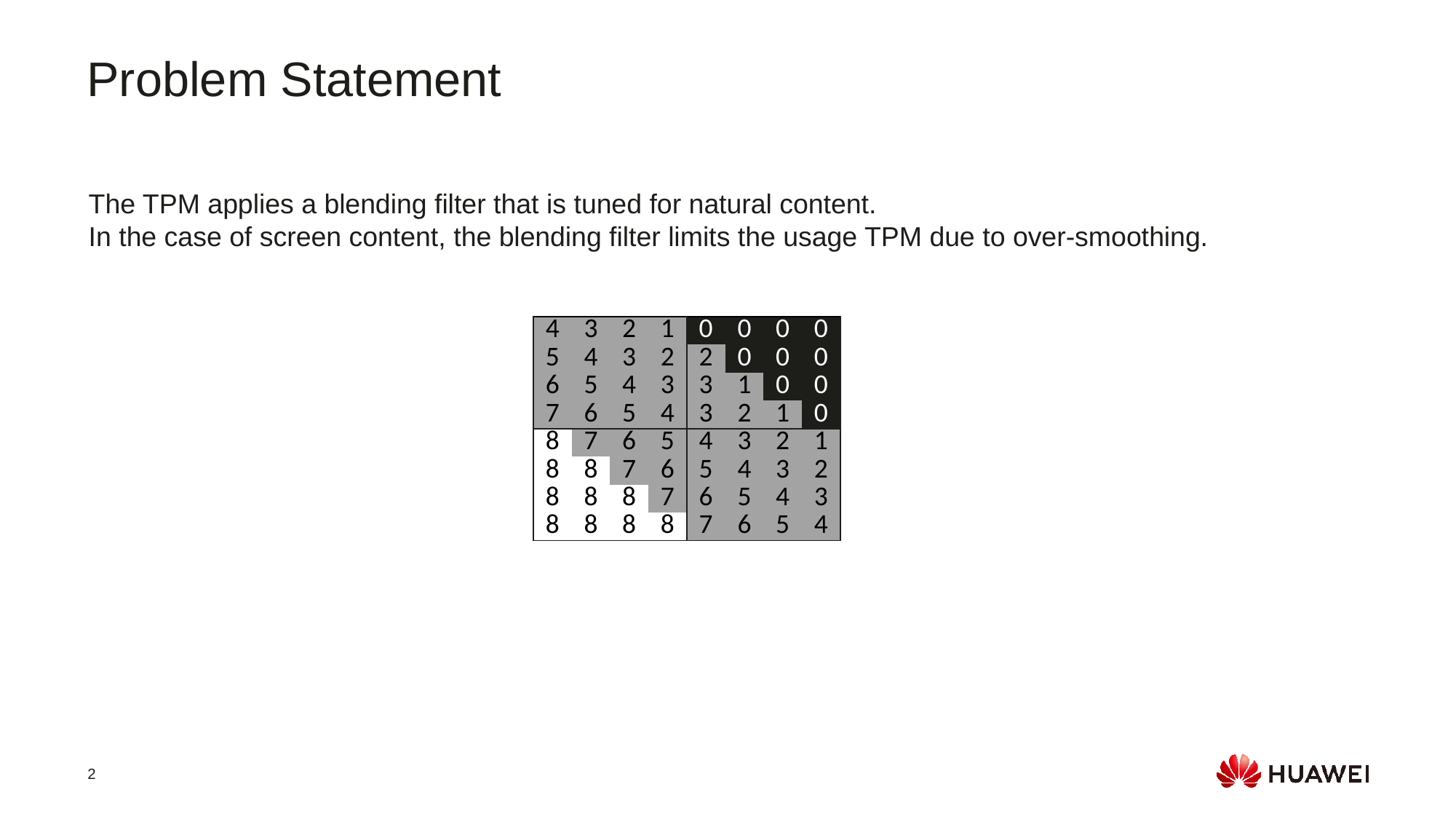

Problem Statement
The TPM applies a blending filter that is tuned for natural content.
In the case of screen content, the blending filter limits the usage TPM due to over-smoothing.
| 4 | 3 | 2 | 1 | 0 | 0 | 0 | 0 |
| --- | --- | --- | --- | --- | --- | --- | --- |
| 5 | 4 | 3 | 2 | 2 | 0 | 0 | 0 |
| 6 | 5 | 4 | 3 | 3 | 1 | 0 | 0 |
| 7 | 6 | 5 | 4 | 3 | 2 | 1 | 0 |
| 8 | 7 | 6 | 5 | 4 | 3 | 2 | 1 |
| 8 | 8 | 7 | 6 | 5 | 4 | 3 | 2 |
| 8 | 8 | 8 | 7 | 6 | 5 | 4 | 3 |
| 8 | 8 | 8 | 8 | 7 | 6 | 5 | 4 |